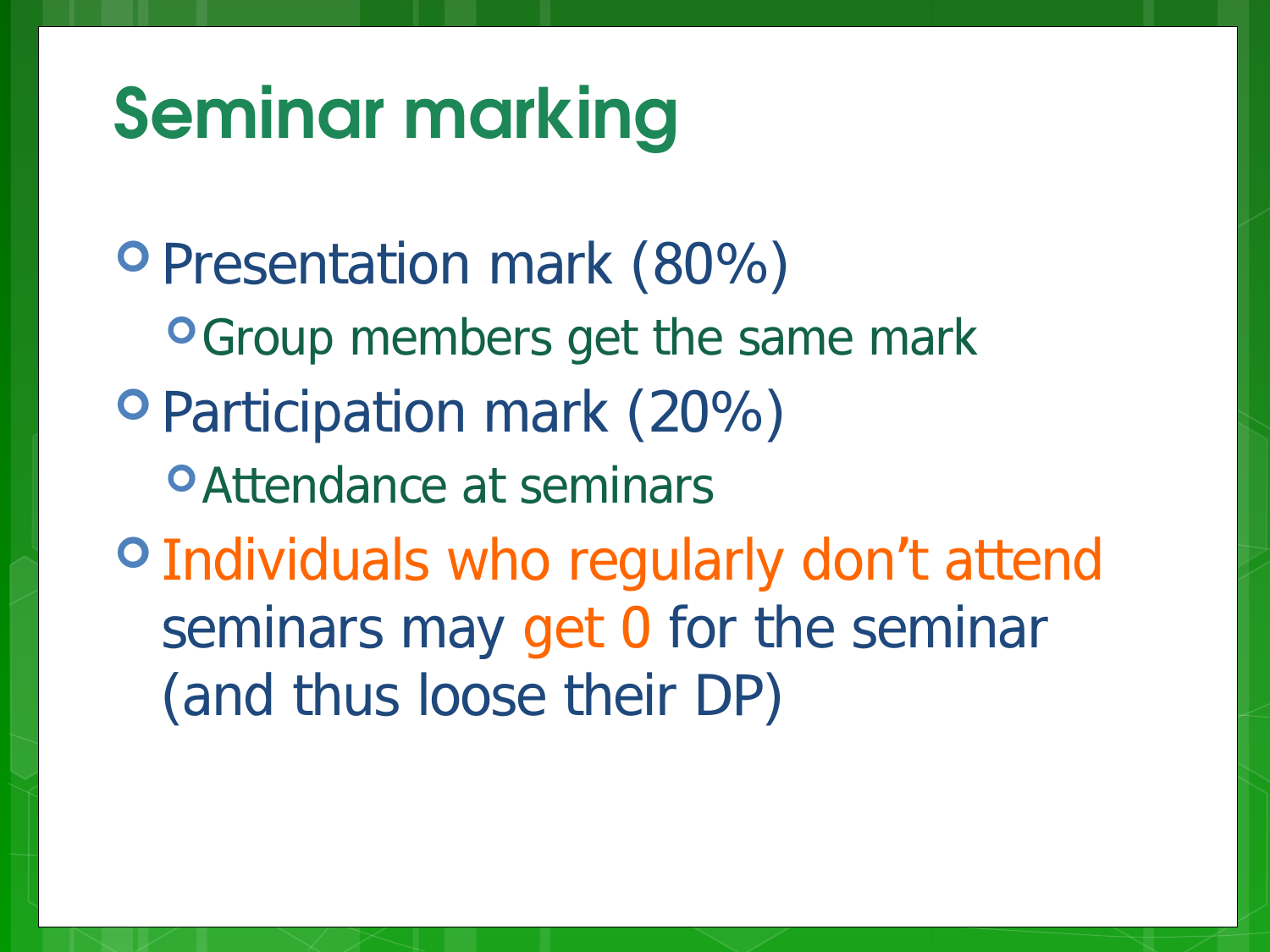

# Seminar marking
Presentation mark (80%)
Group members get the same mark
Participation mark (20%)
Attendance at seminars
Individuals who regularly don’t attend seminars may get 0 for the seminar (and thus loose their DP)